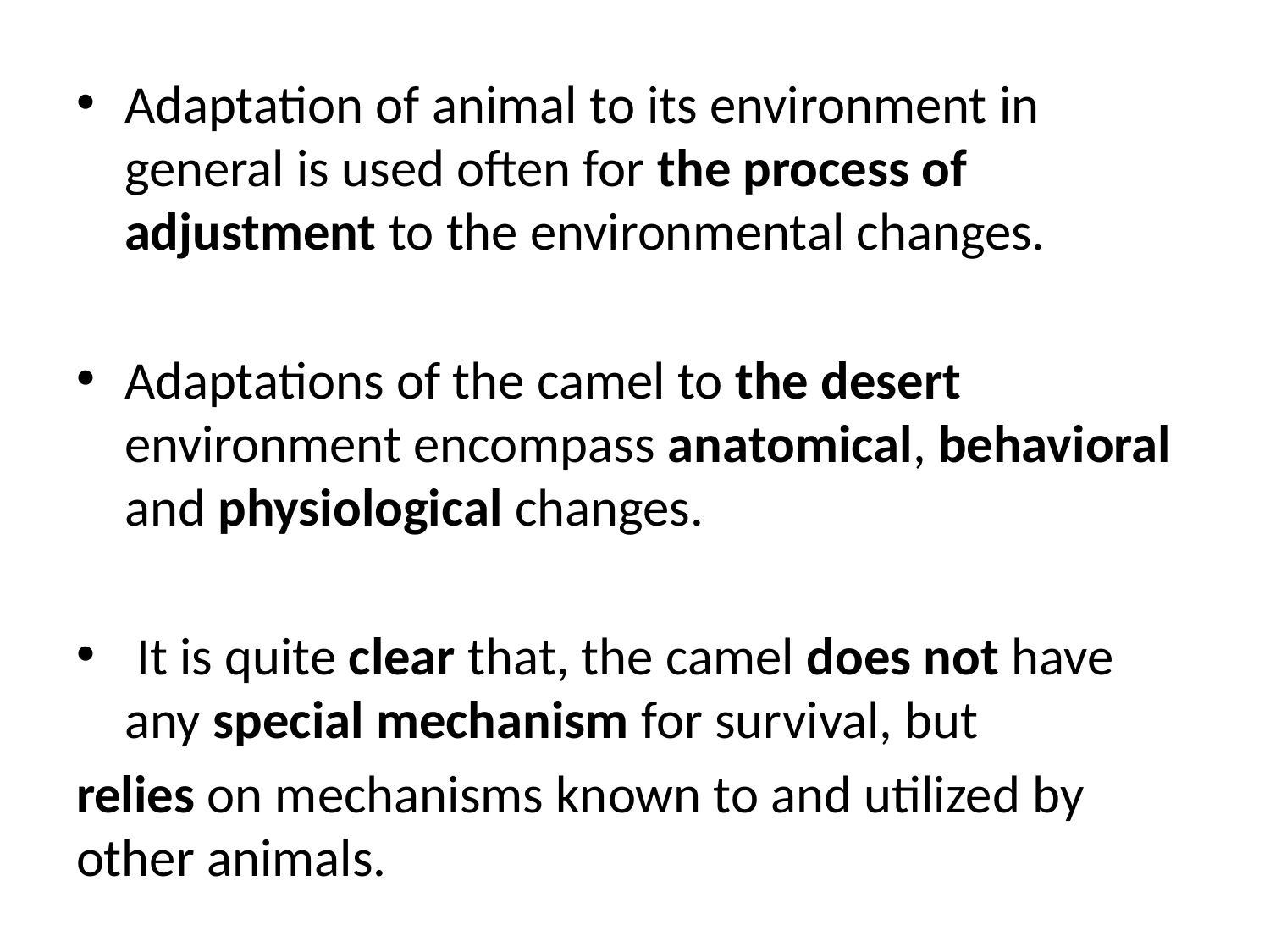

Adaptation of animal to its environment in general is used often for the process of adjustment to the environmental changes.

Adaptations of the camel to the desert environment encompass anatomical, behavioral and physiological changes.

 It is quite clear that, the camel does not have any special mechanism for survival, but
relies on mechanisms known to and utilized by other animals.